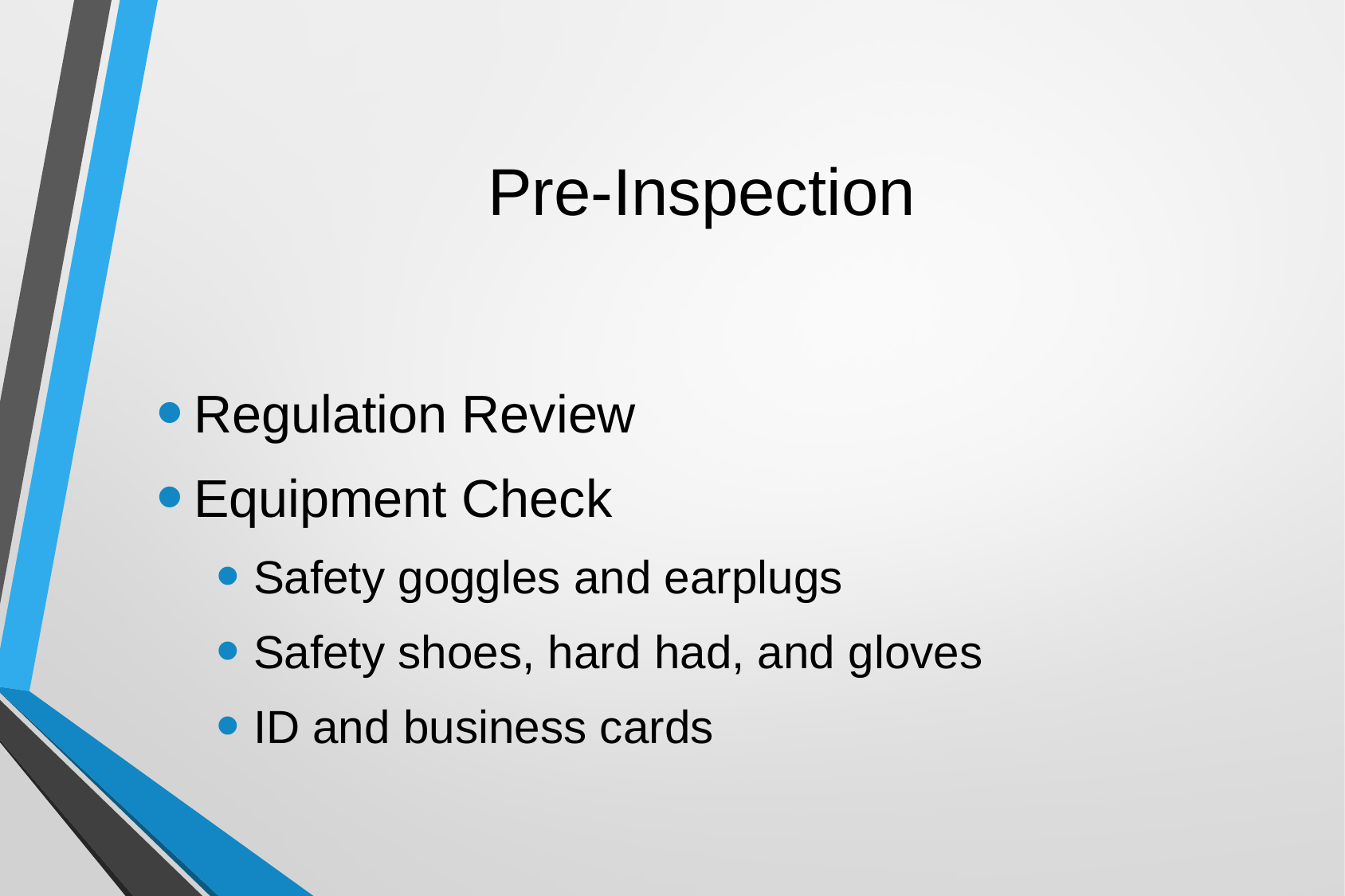

# Pre-Inspection
Regulation Review
Equipment Check
Safety goggles and earplugs
Safety shoes, hard had, and gloves
ID and business cards